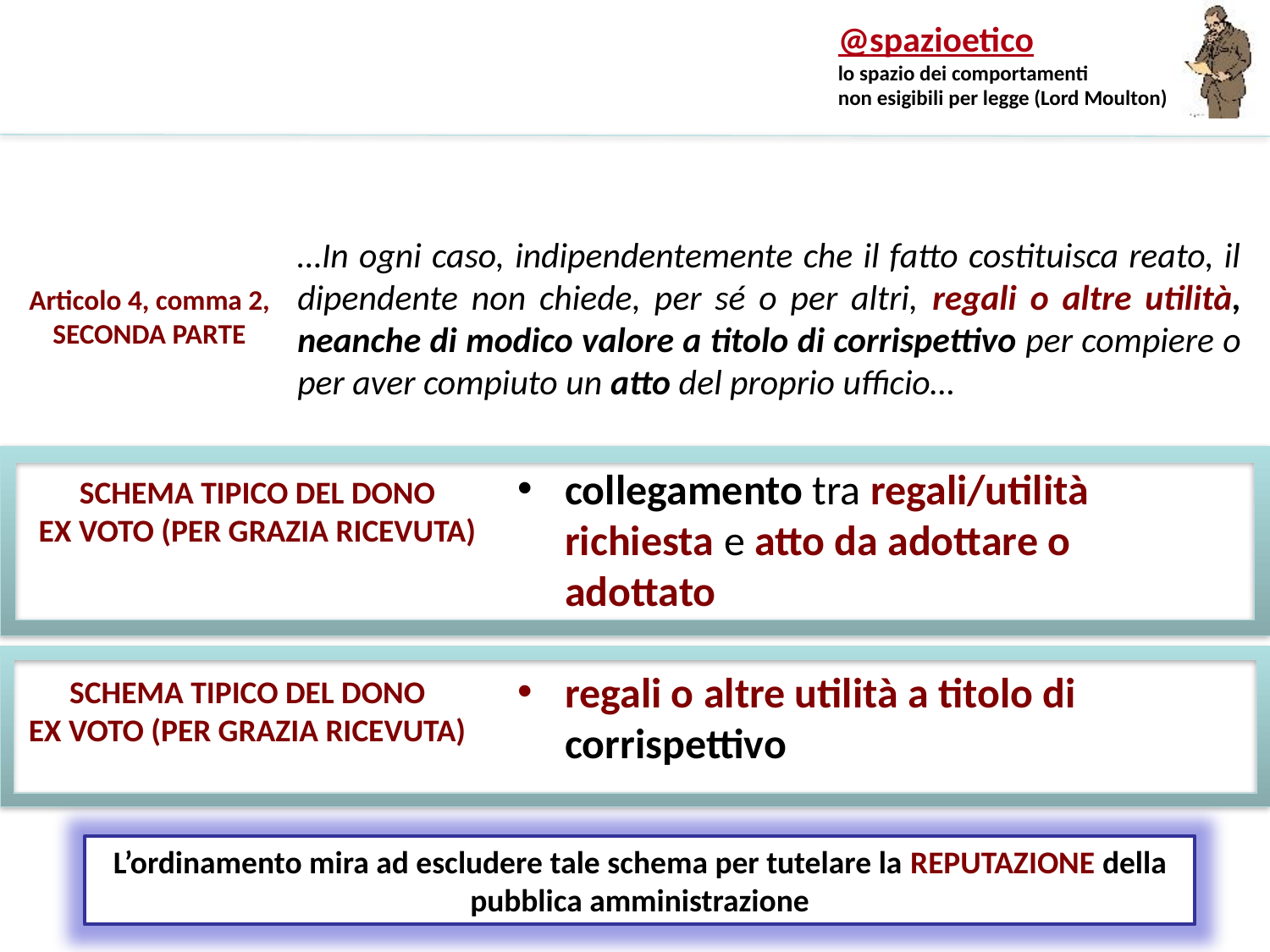

…In ogni caso, indipendentemente che il fatto costituisca reato, il dipendente non chiede, per sé o per altri, regali o altre utilità, neanche di modico valore a titolo di corrispettivo per compiere o per aver compiuto un atto del proprio ufficio…
Articolo 4, comma 2,
SECONDA PARTE

collegamento tra regali/utilità richiesta e atto da adottare o adottato

regali o altre utilità a titolo di corrispettivo
SCHEMA TIPICO DEL DONO
EX VOTO (PER GRAZIA RICEVUTA)

SCHEMA TIPICO DEL DONO
EX VOTO (PER GRAZIA RICEVUTA)
L’ordinamento mira ad escludere tale schema per tutelare la REPUTAZIONE della pubblica amministrazione